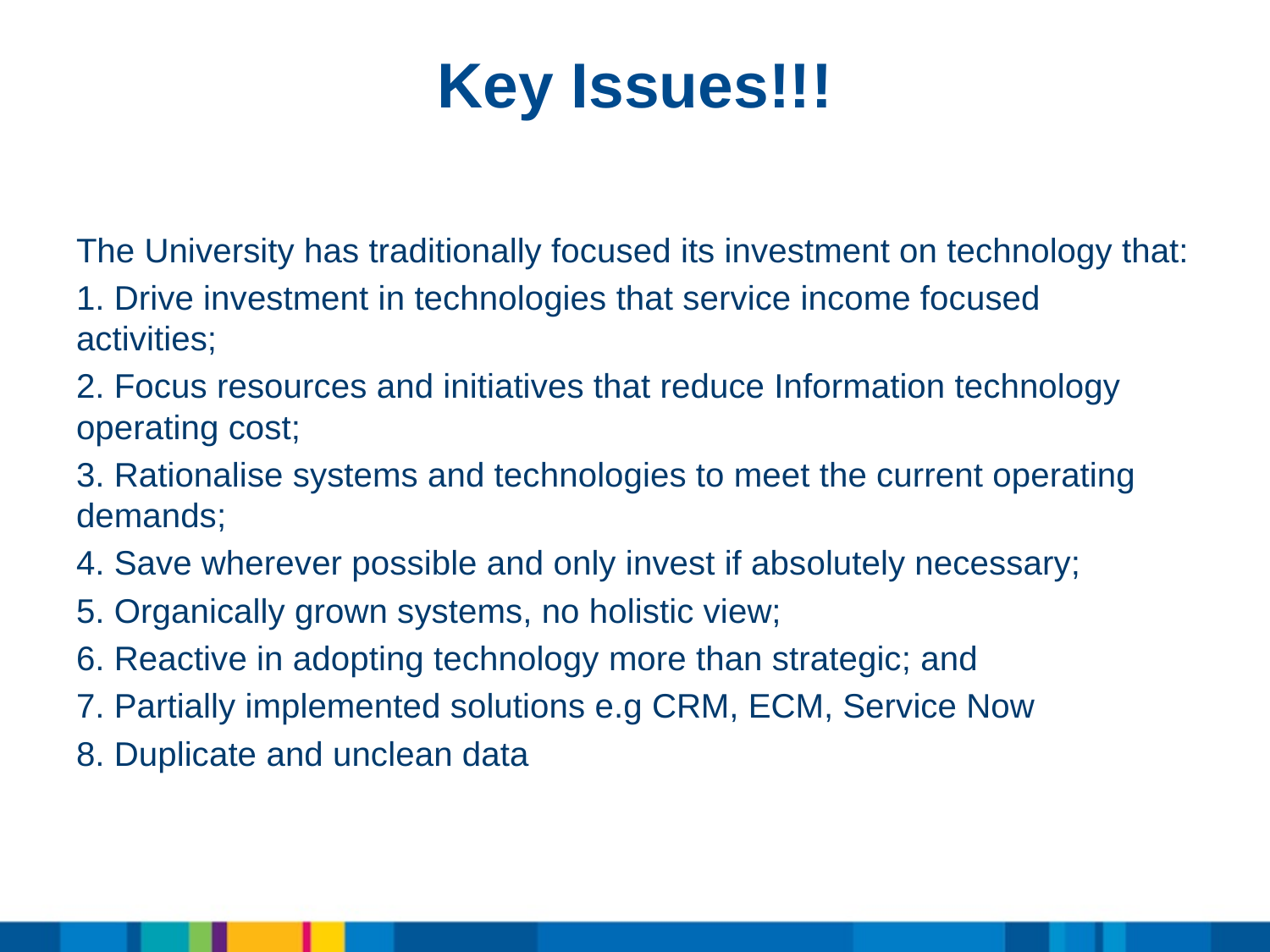

# Key Issues!!!
The University has traditionally focused its investment on technology that:
1. Drive investment in technologies that service income focused activities;
2. Focus resources and initiatives that reduce Information technology operating cost;
3. Rationalise systems and technologies to meet the current operating demands;
4. Save wherever possible and only invest if absolutely necessary;
5. Organically grown systems, no holistic view;
6. Reactive in adopting technology more than strategic; and
7. Partially implemented solutions e.g CRM, ECM, Service Now
8. Duplicate and unclean data